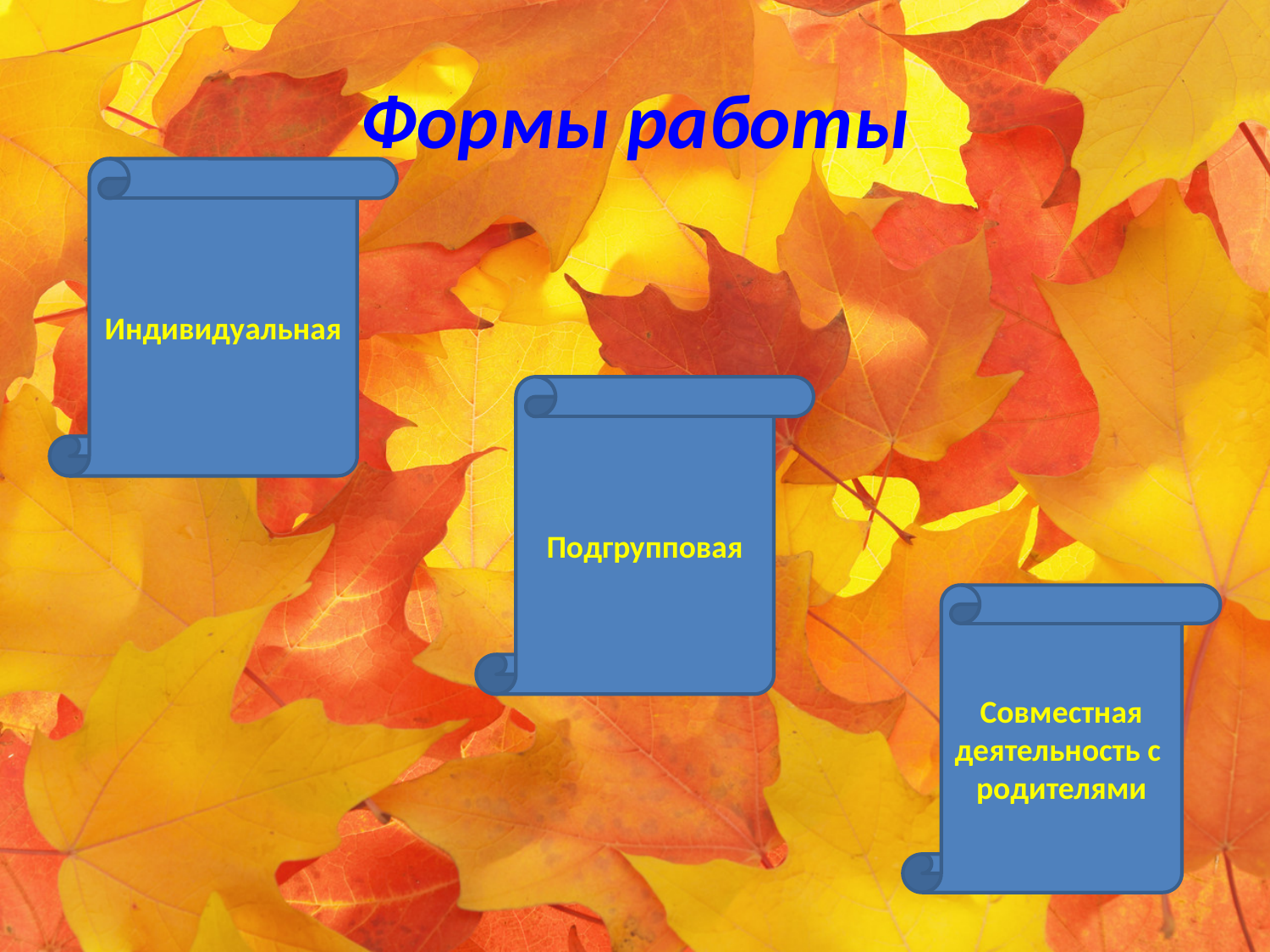

# Формы работы
Индивидуальная
Подгрупповая
Совместная деятельность с  родителями